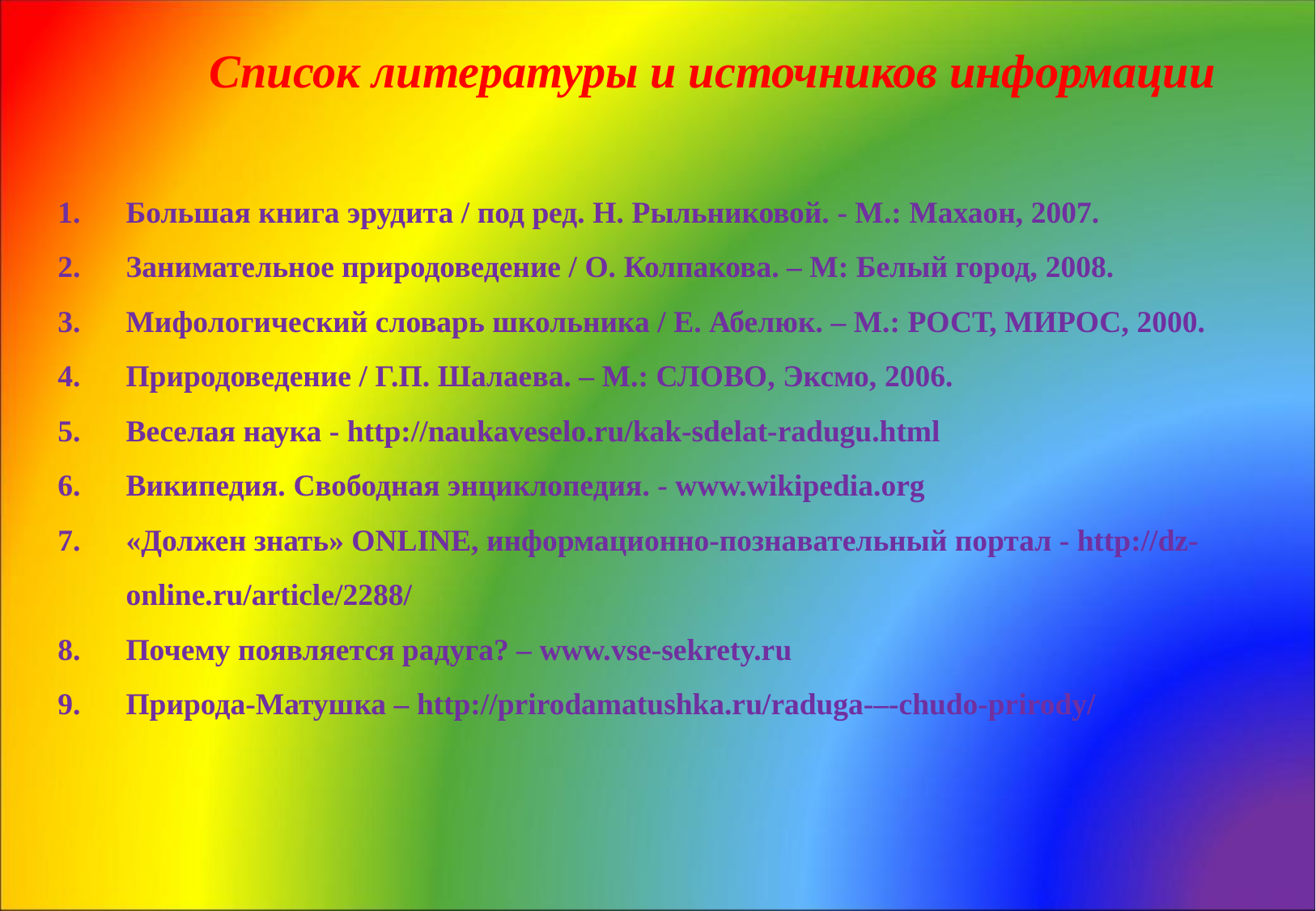

Список литературы и источников информации
Большая книга эрудита / под ред. Н. Рыльниковой. - М.: Махаон, 2007.
Занимательное природоведение / О. Колпакова. – М: Белый город, 2008.
Мифологический словарь школьника / Е. Абелюк. – М.: РОСТ, МИРОС, 2000.
Природоведение / Г.П. Шалаева. – М.: СЛОВО, Эксмо, 2006.
Веселая наука - http://naukaveselo.ru/kak-sdelat-radugu.html
Википедия. Свободная энциклопедия. - www.wikipedia.org
«Должен знать» ONLINE, информационно-познавательный портал - http://dz-online.ru/article/2288/
Почему появляется радуга? – www.vse-sekrety.ru
Природа-Матушка – http://prirodamatushka.ru/raduga-–-chudo-prirody/